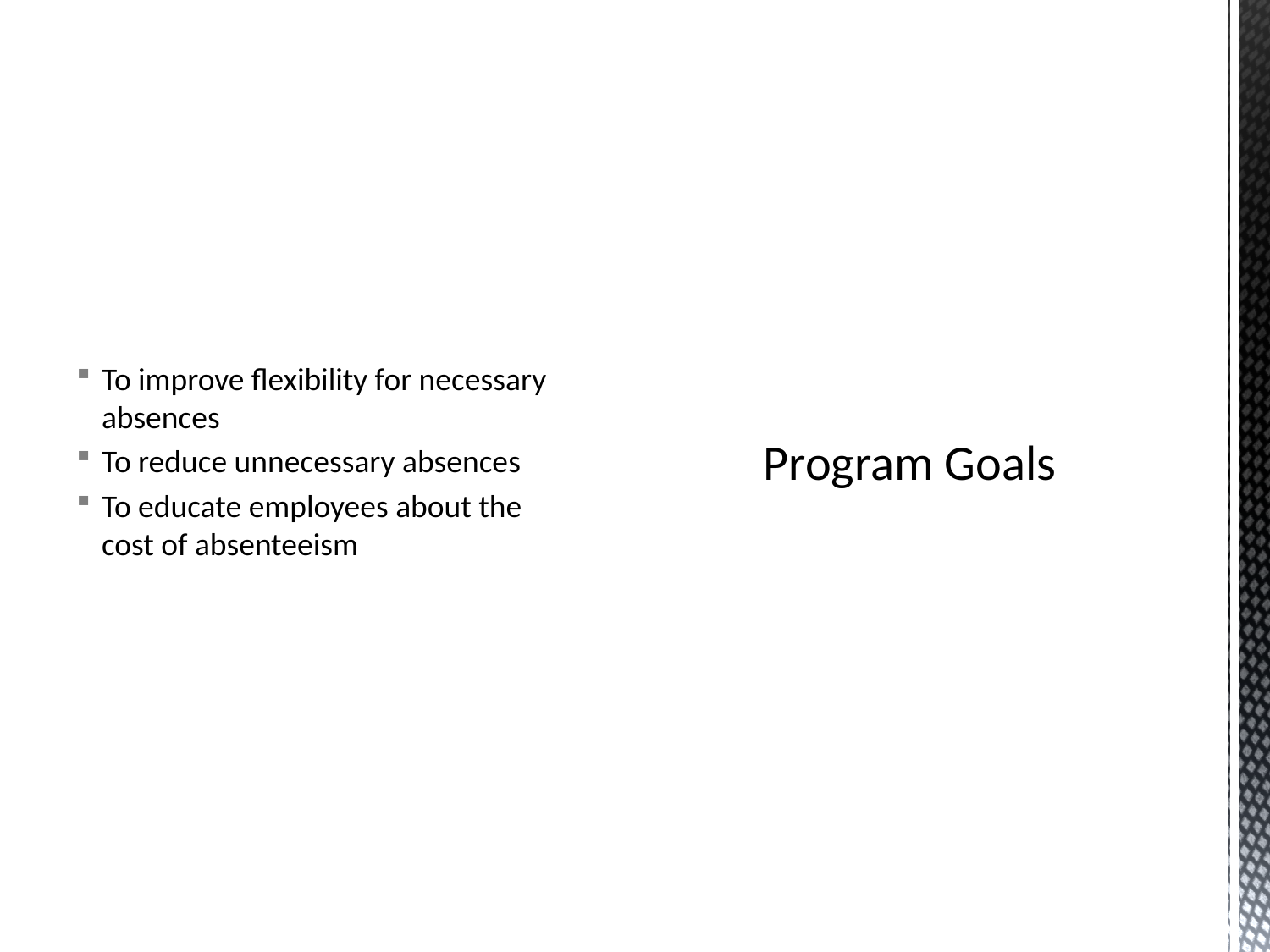

To improve flexibility for necessary absences
To reduce unnecessary absences
To educate employees about the cost of absenteeism
# Program Goals